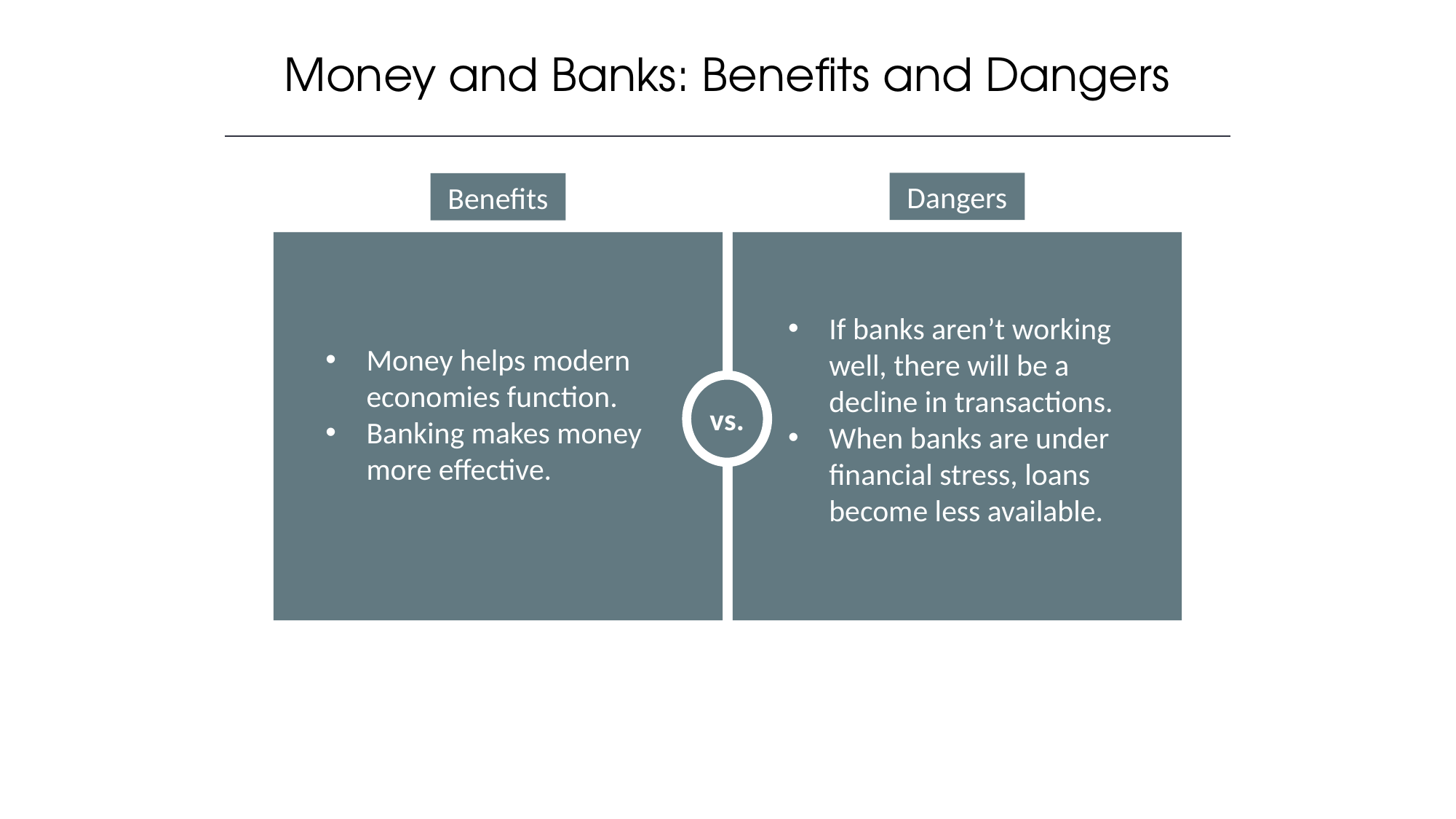

Money and Banks: Benefits and Dangers
Dangers
Benefits

If banks aren’t working well, there will be a decline in transactions.
When banks are under financial stress, loans become less available.
Money helps modern economies function.
Banking makes money more effective.
vs.